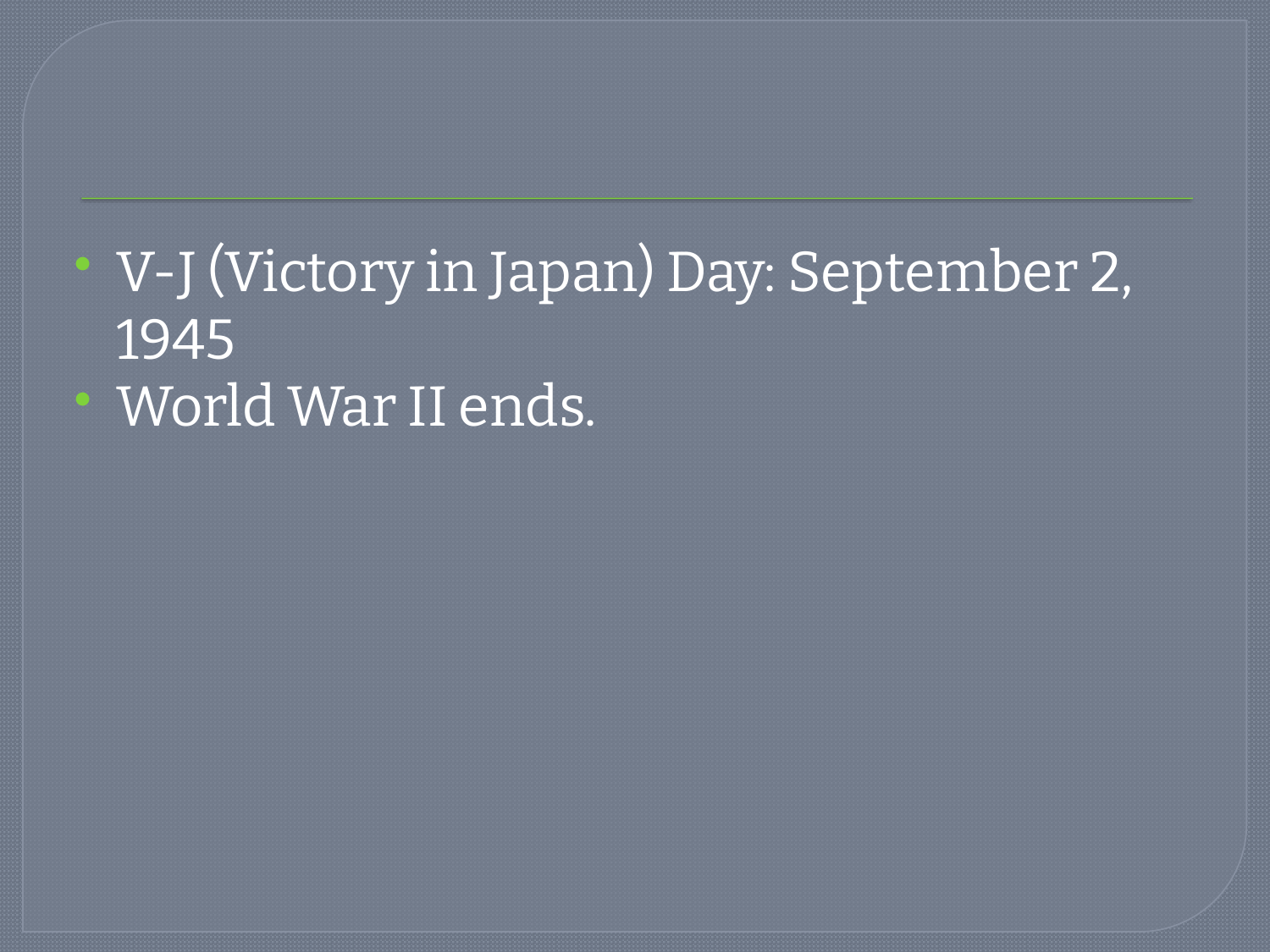

#
V-J (Victory in Japan) Day: September 2, 1945
World War II ends.